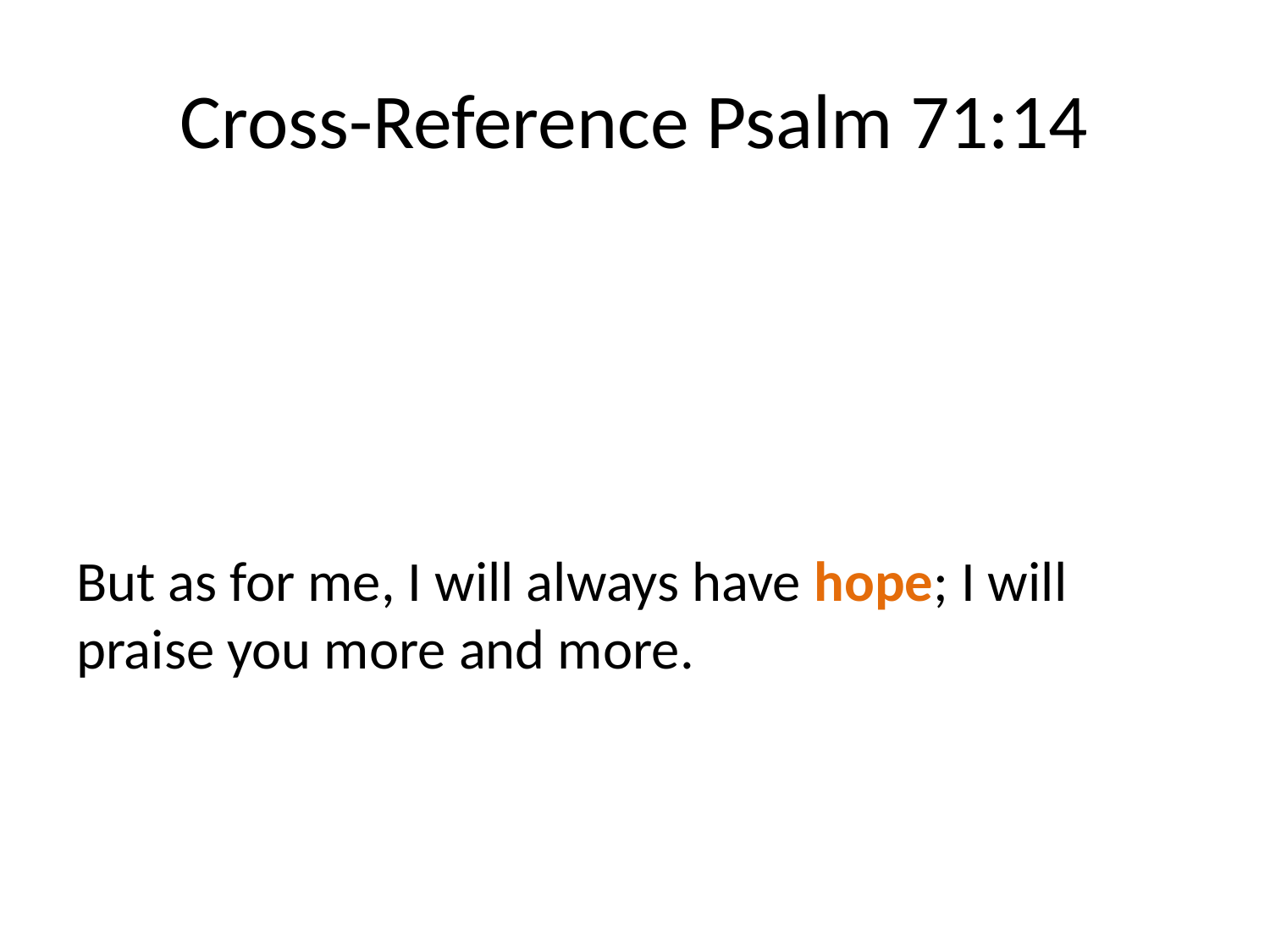

# Cross-Reference Psalm 71:14

But as for me, I will always have hope; I will praise you more and more.